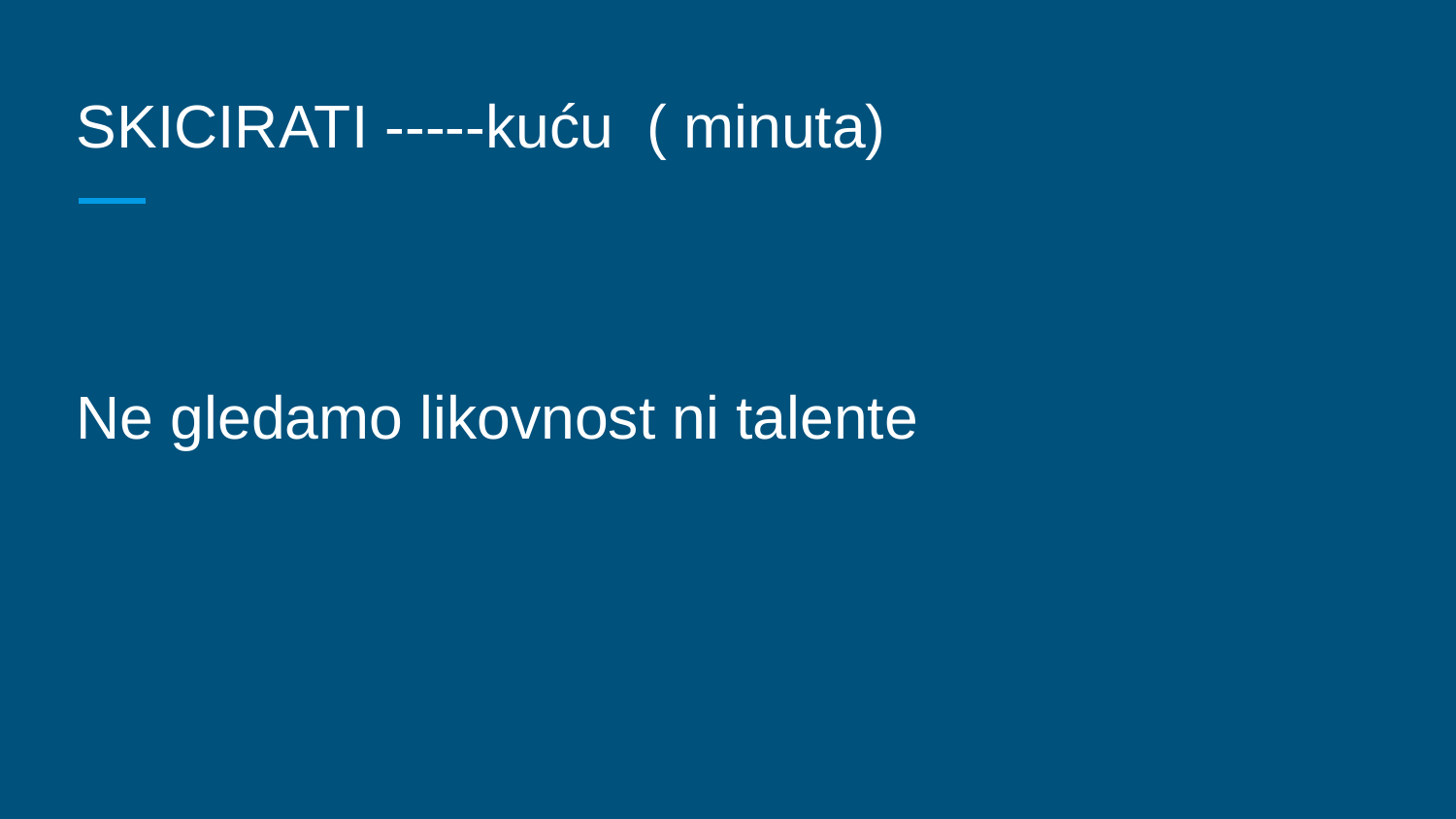

# SKICIRATI -----kuću  ( minuta) Ne gledamo likovnost ni talente